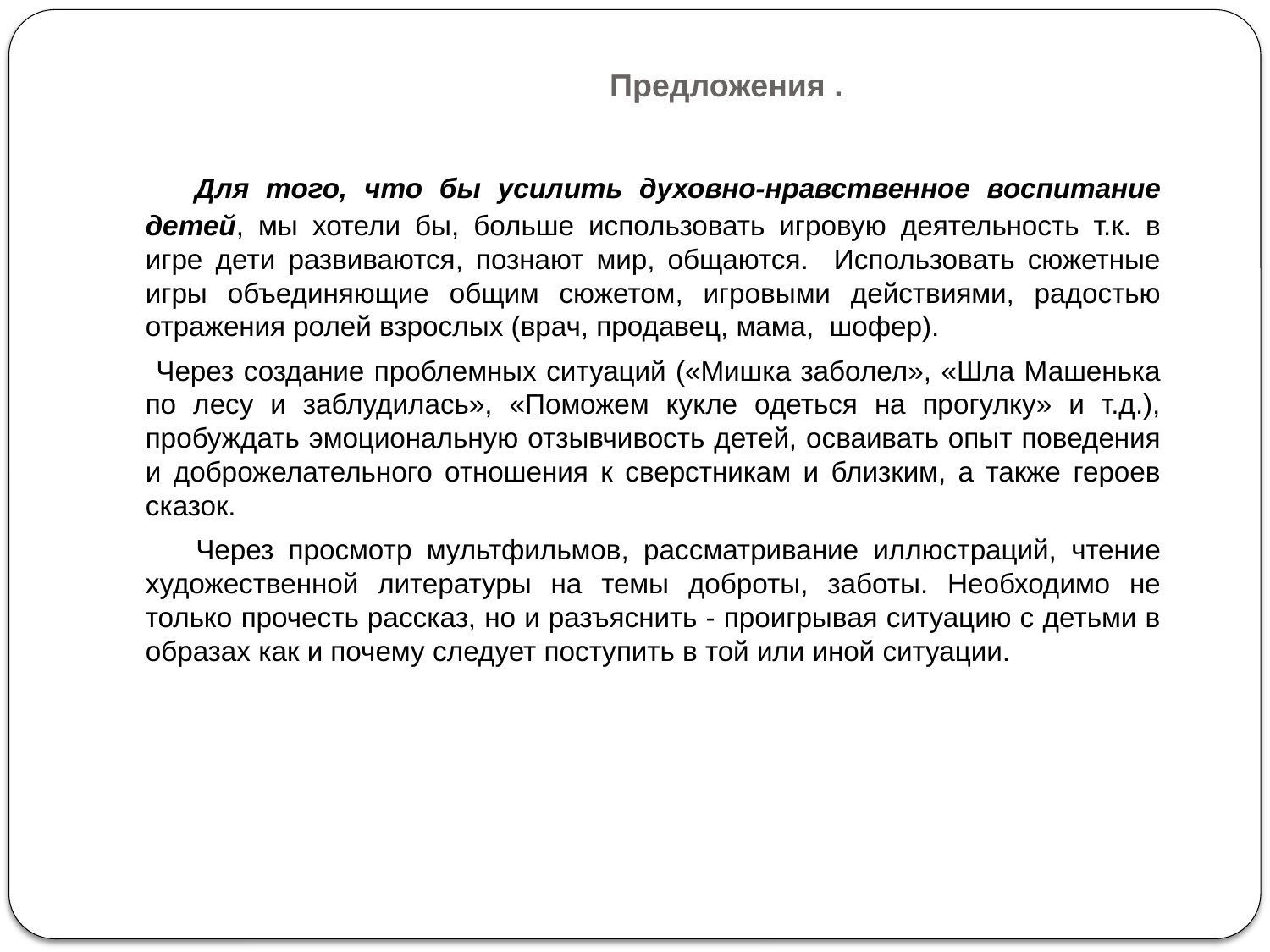

# Предложения .
    Для того, что бы усилить духовно-нравственное воспитание детей, мы хотели бы, больше использовать игровую деятельность т.к. в игре дети развиваются, познают мир, общаются.  Использовать сюжетные игры объединяющие общим сюжетом, игровыми действиями, радостью отражения ролей взрослых (врач, продавец, мама,  шофер).
     Через создание проблемных ситуаций («Мишка заболел», «Шла Машенька по лесу и заблудилась», «Поможем кукле одеться на прогулку» и т.д.), пробуждать эмоциональную отзывчивость детей, осваивать опыт поведения и доброжелательного отношения к сверстникам и близким, а также героев сказок.
      Через просмотр мультфильмов, рассматривание иллюстраций, чтение художественной литературы на темы доброты, заботы. Необходимо не только прочесть рассказ, но и разъяснить - проигрывая ситуацию с детьми в образах как и почему следует поступить в той или иной ситуации.